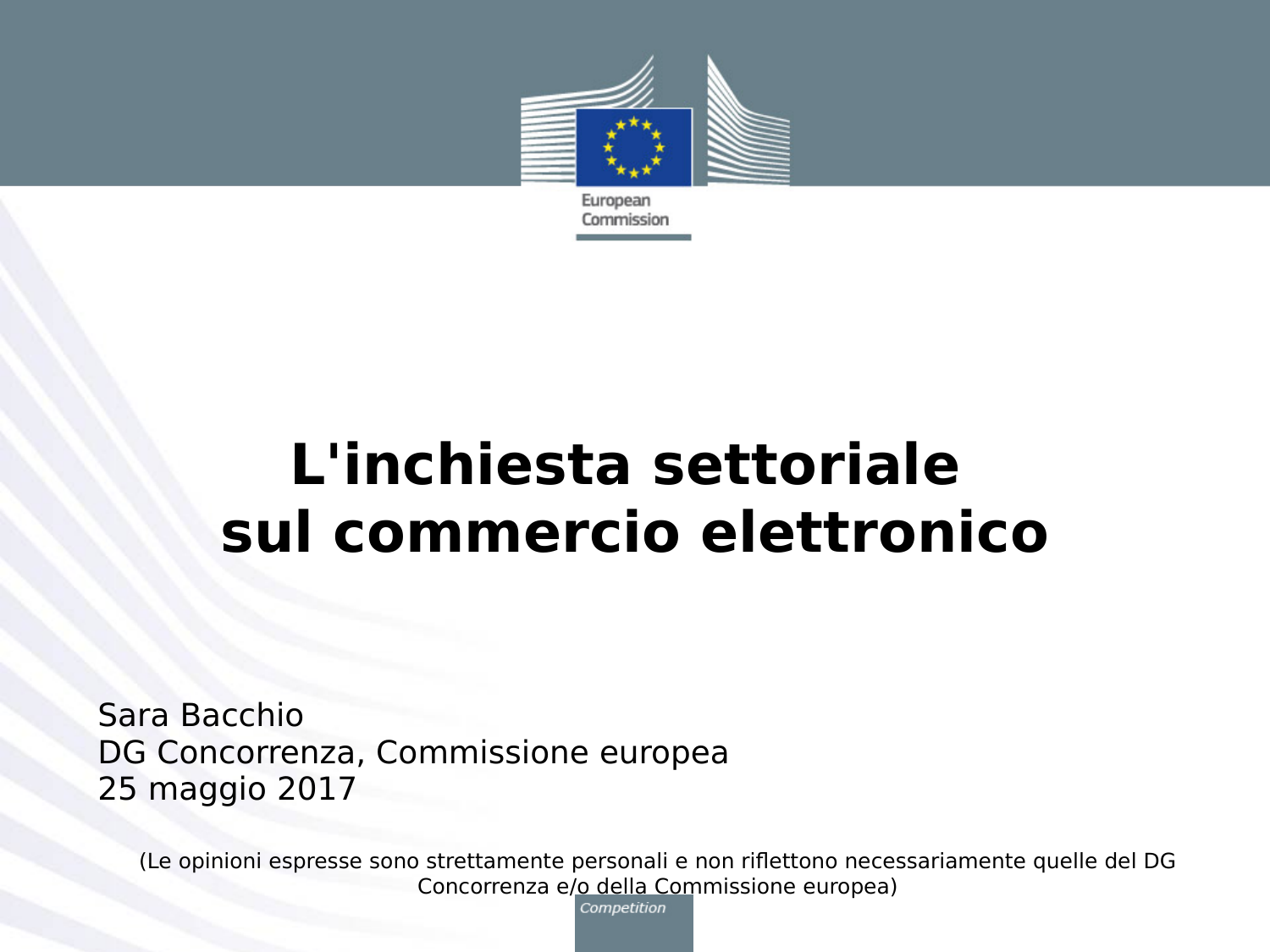

# L'inchiesta settoriale sul commercio elettronico
Sara Bacchio
DG Concorrenza, Commissione europea
25 maggio 2017

(Le opinioni espresse sono strettamente personali e non riflettono necessariamente quelle del DG Concorrenza e/o della Commissione europea)